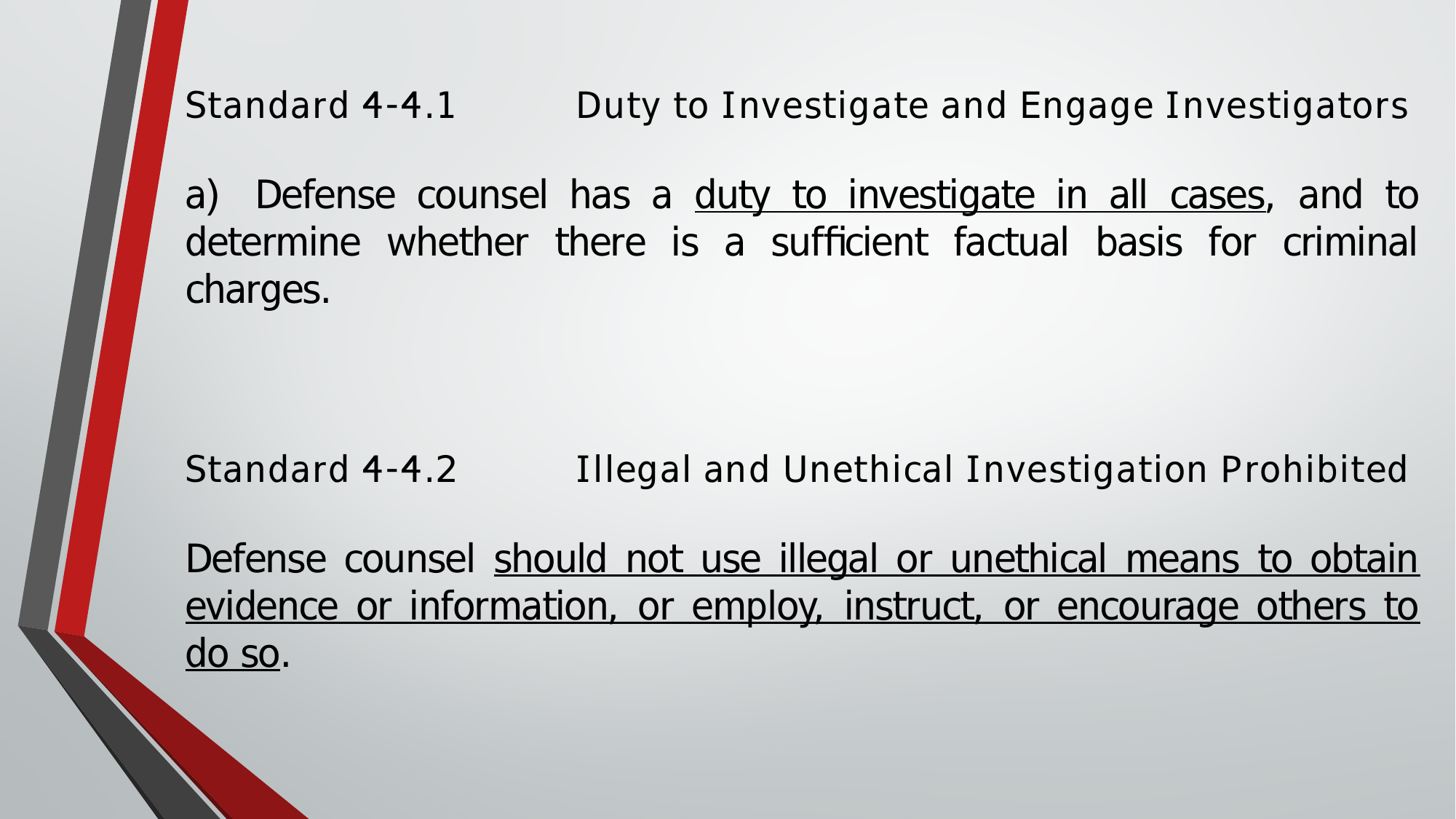

Standard 4-4.1           Duty to Investigate and Engage Investigators

a)  Defense counsel has a duty to investigate in all cases, and to determine whether there is a sufficient factual basis for criminal charges.

Standard 4-4.2           Illegal and Unethical Investigation Prohibited

Defense counsel should not use illegal or unethical means to obtain evidence or information, or employ, instruct, or encourage others to do so.